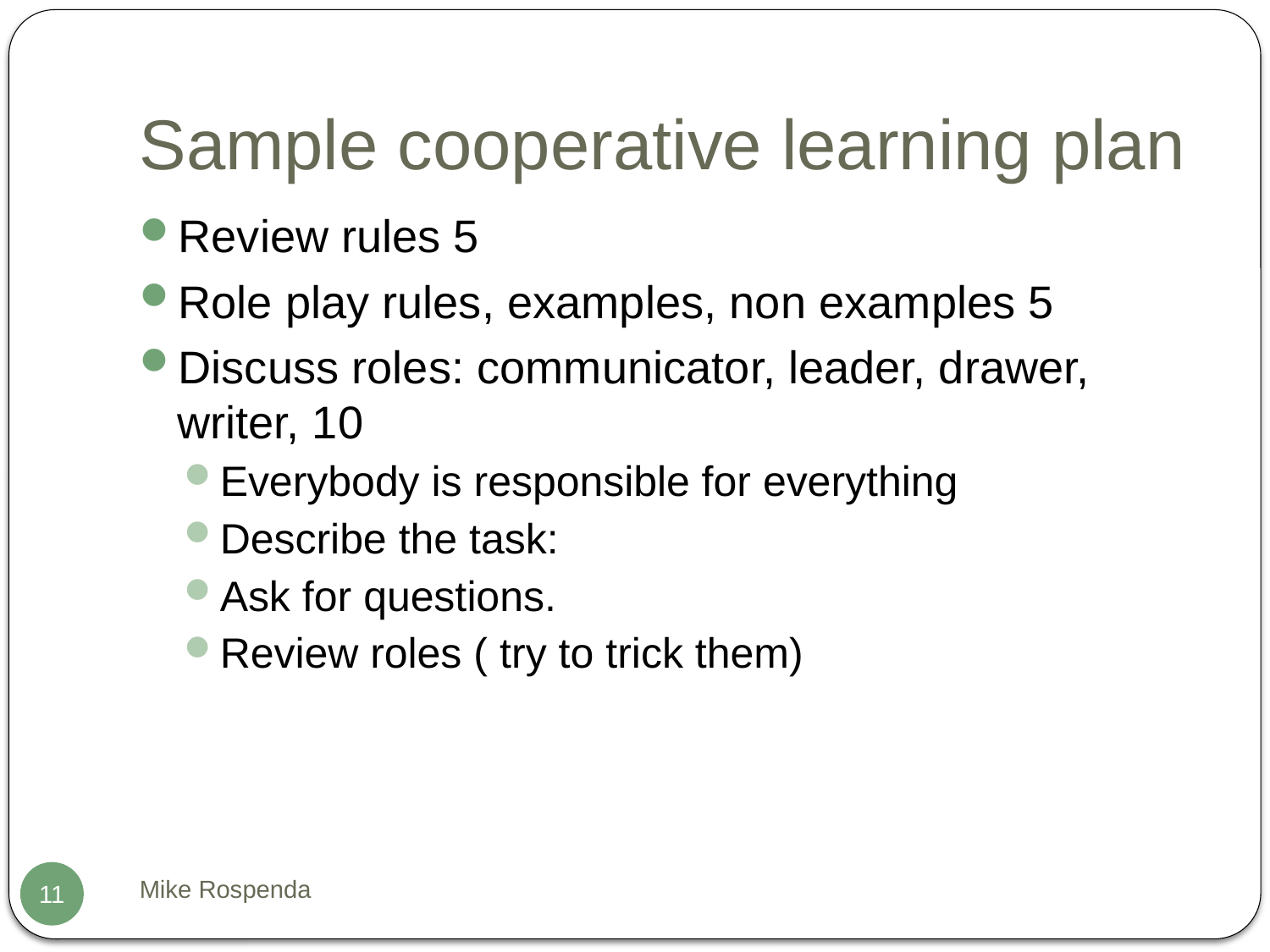

# Sample cooperative learning plan
Review rules 5
Role play rules, examples, non examples 5
Discuss roles: communicator, leader, drawer, writer, 10
Everybody is responsible for everything
Describe the task:
Ask for questions.
Review roles ( try to trick them)

Mike Rospenda
11